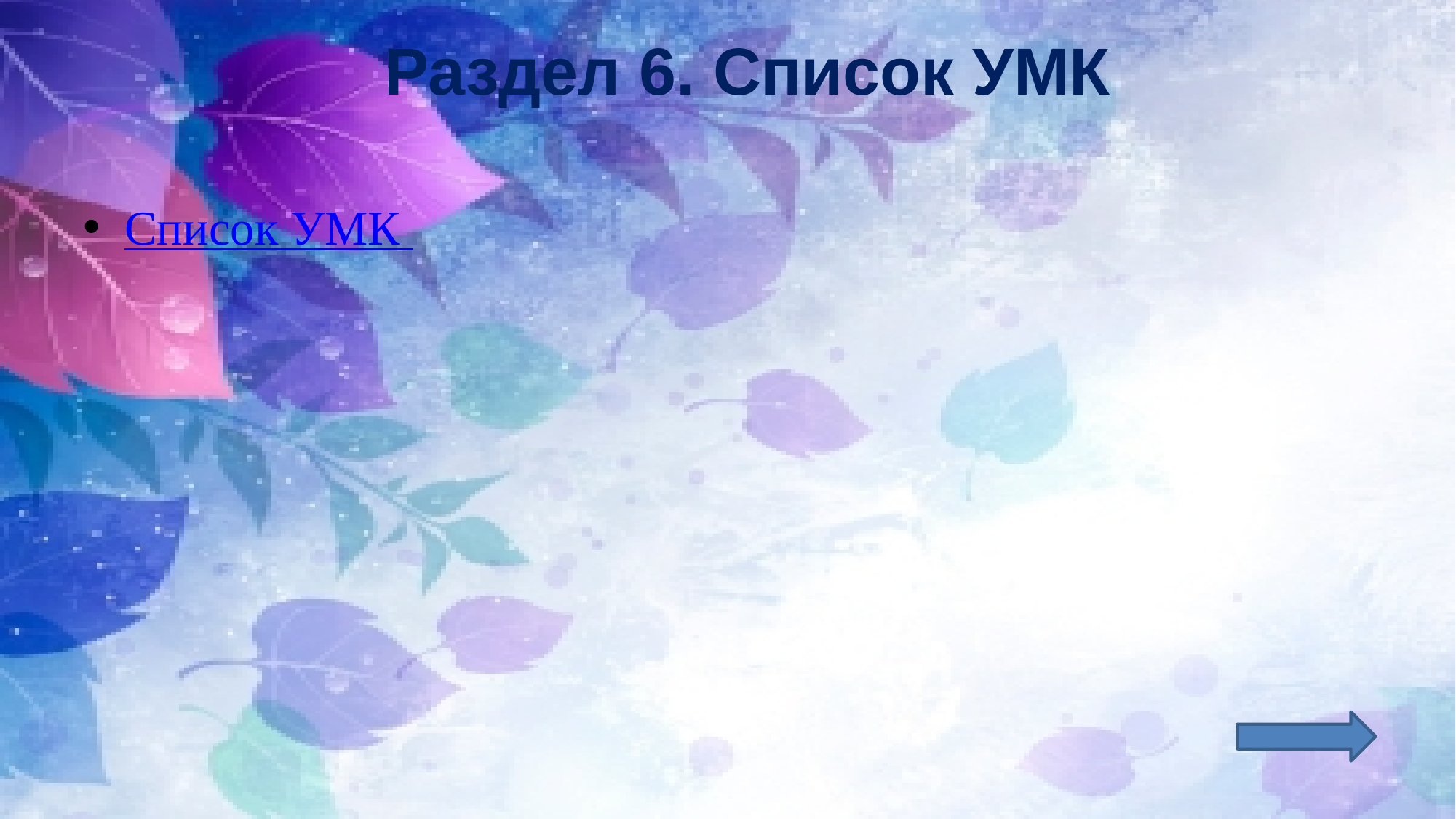

# Раздел 6. Список УМК
Список УМК